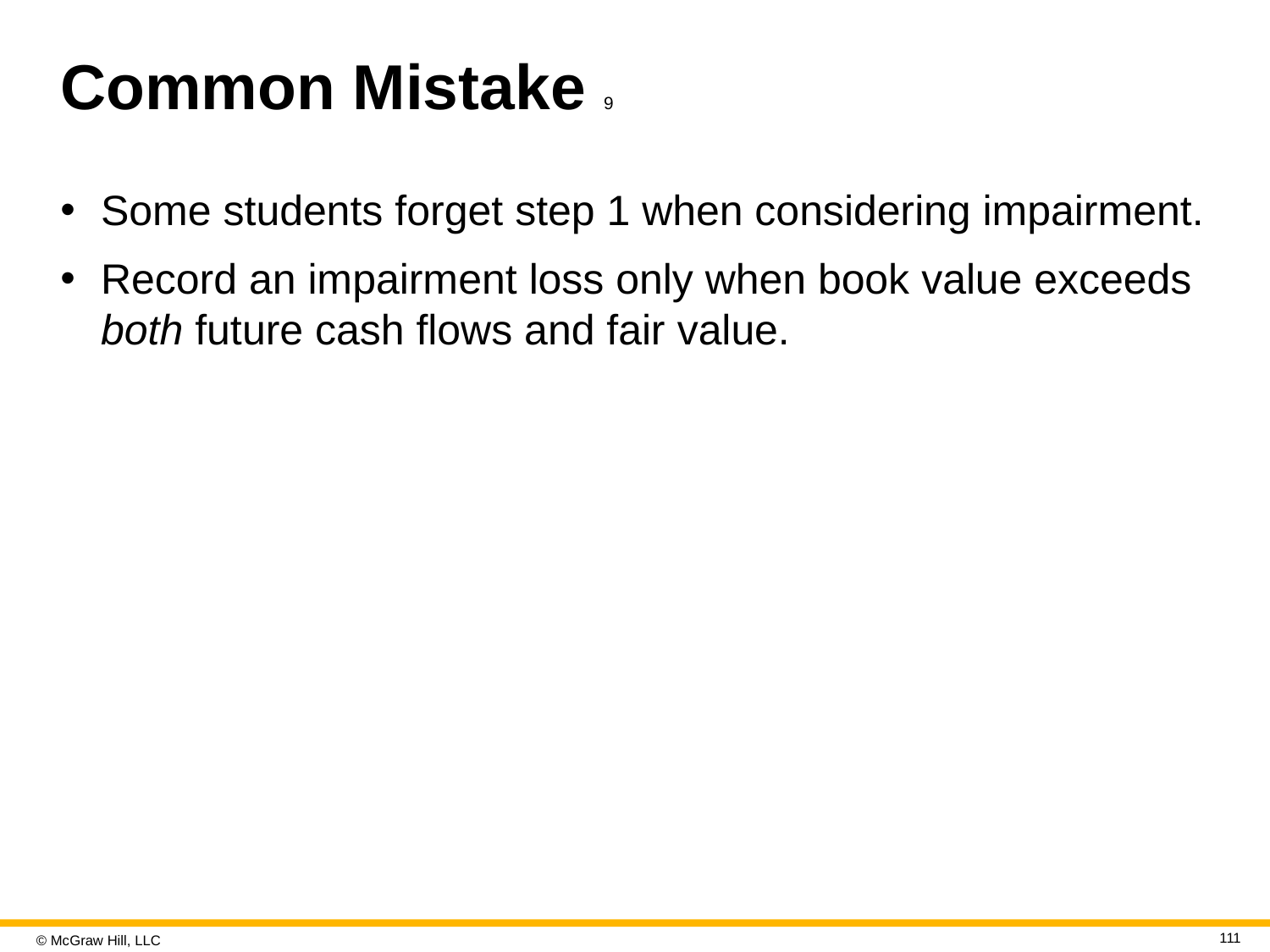

# Common Mistake 9
Some students forget step 1 when considering impairment.
Record an impairment loss only when book value exceeds both future cash flows and fair value.
111